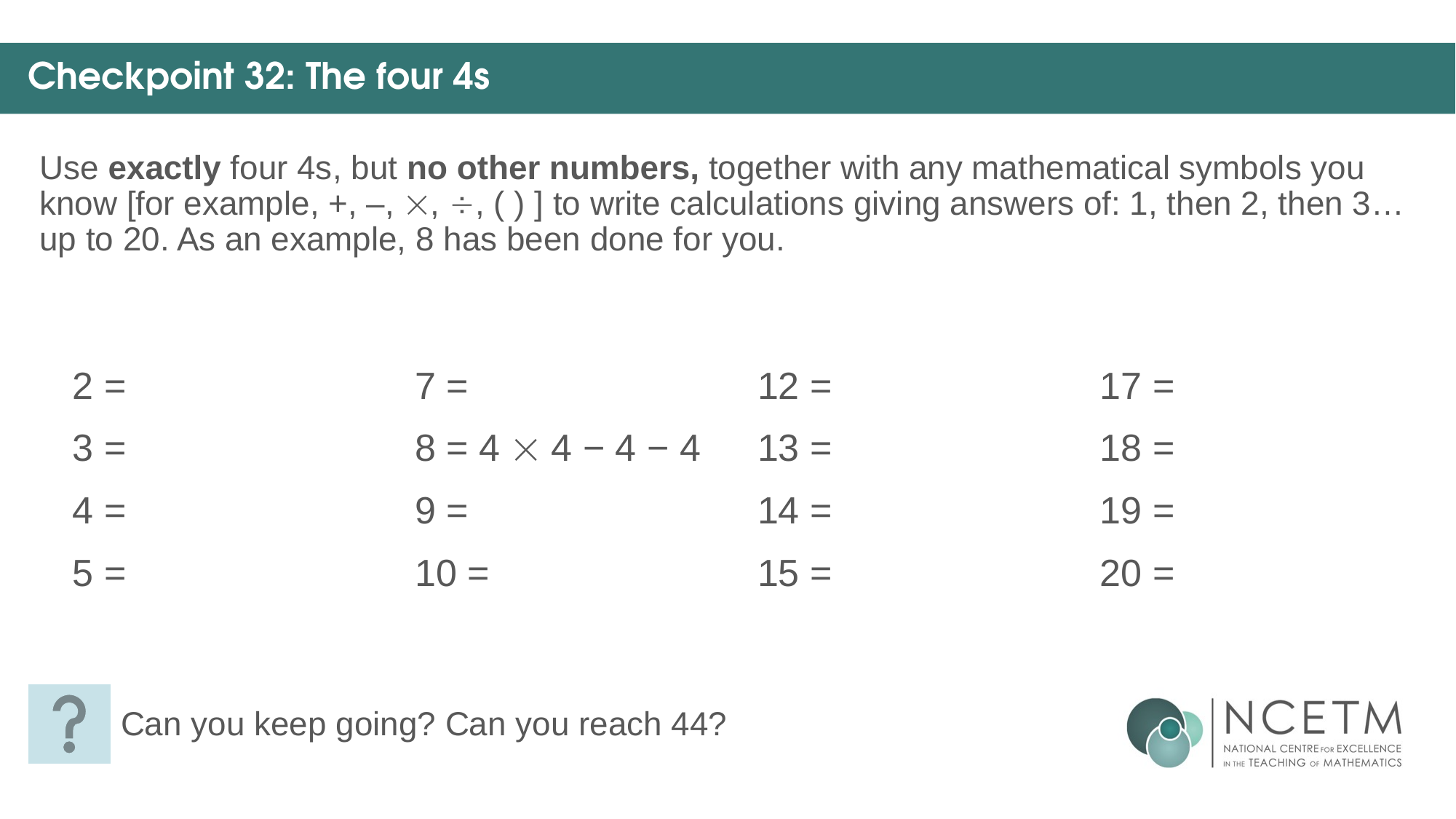

Checkpoint 32: The four 4s

Use exactly four 4s, but no other numbers, together with any mathematical symbols you know [for example, +, –, ×, ÷, ( ) ] to write calculations giving answers of: 1, then 2, then 3… up to 20. As an example, 8 has been done for you.

| 1 = | 6 = | 11 = | 16 = |
| --- | --- | --- | --- |
| 2 = | 7 = | 12 = | 17 = |
| 3 = | 8 = 4 × 4 − 4 − 4 | 13 = | 18 = |
| 4 = | 9 = | 14 = | 19 = |
| 5 = | 10 = | 15 = | 20 = |

Can you keep going? Can you reach 44?